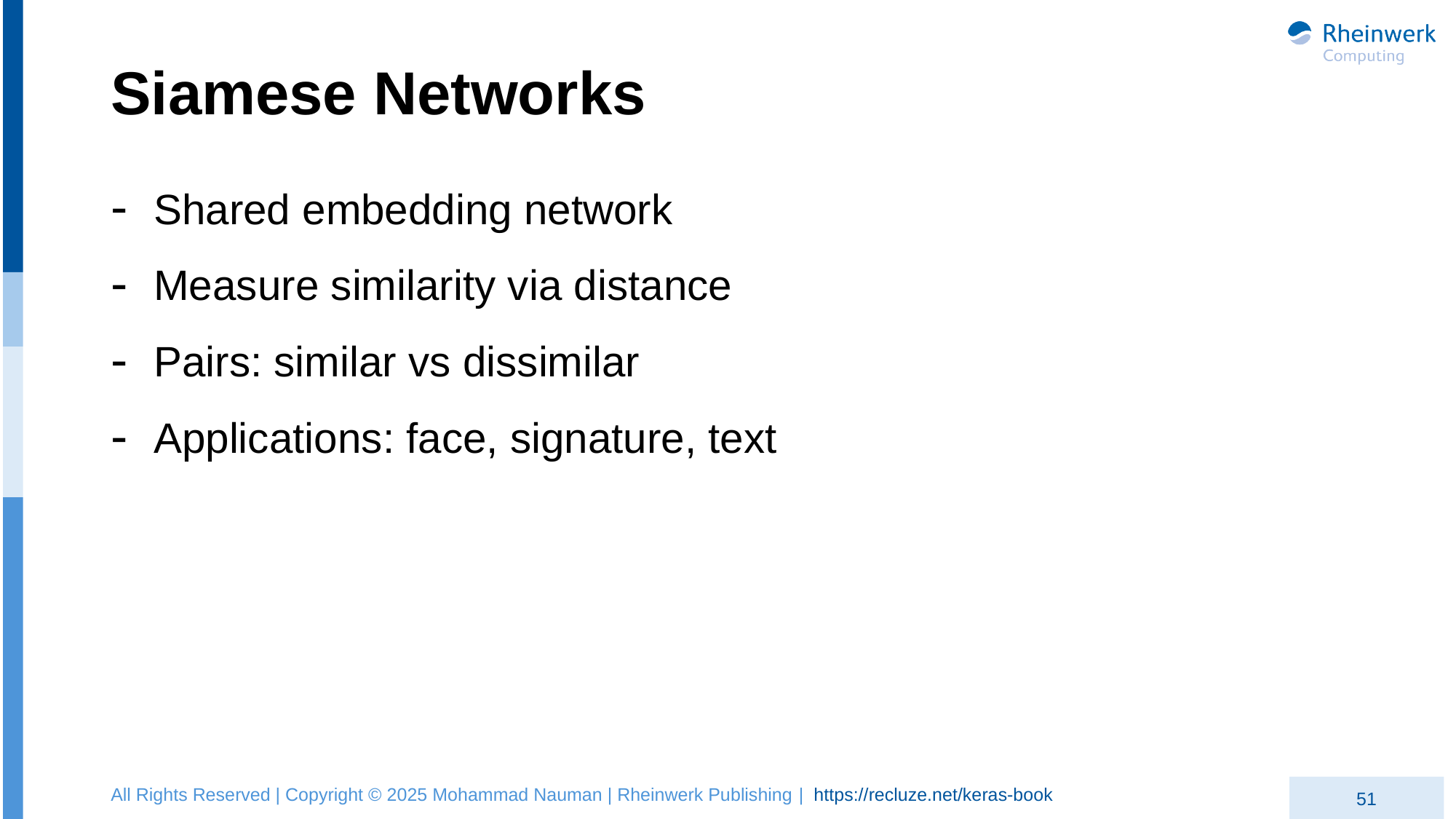

# Siamese Networks
Shared embedding network
Measure similarity via distance
Pairs: similar vs dissimilar
Applications: face, signature, text